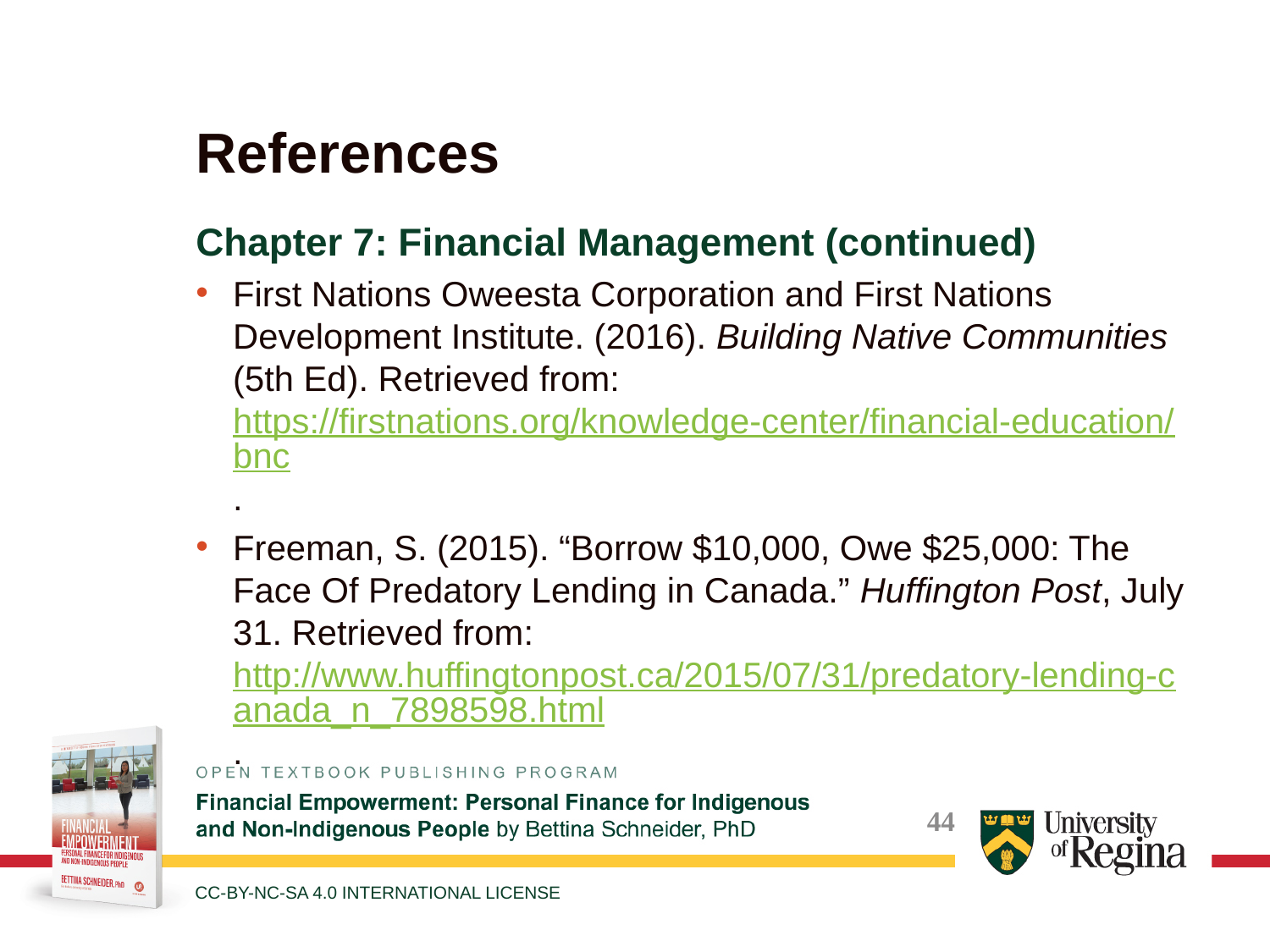

# References
Chapter 7: Financial Management (continued)
First Nations Oweesta Corporation and First Nations Development Institute. (2016). Building Native Communities (5th Ed). Retrieved from: https://firstnations.org/knowledge-center/financial-education/bnc.
Freeman, S. (2015). “Borrow $10,000, Owe $25,000: The Face Of Predatory Lending in Canada.” Huffington Post, July 31. Retrieved from: http://www.huffingtonpost.ca/2015/07/31/predatory-lending-canada_n_7898598.html.

44
CC-BY-NC-SA 4.0 INTERNATIONAL LICENSE